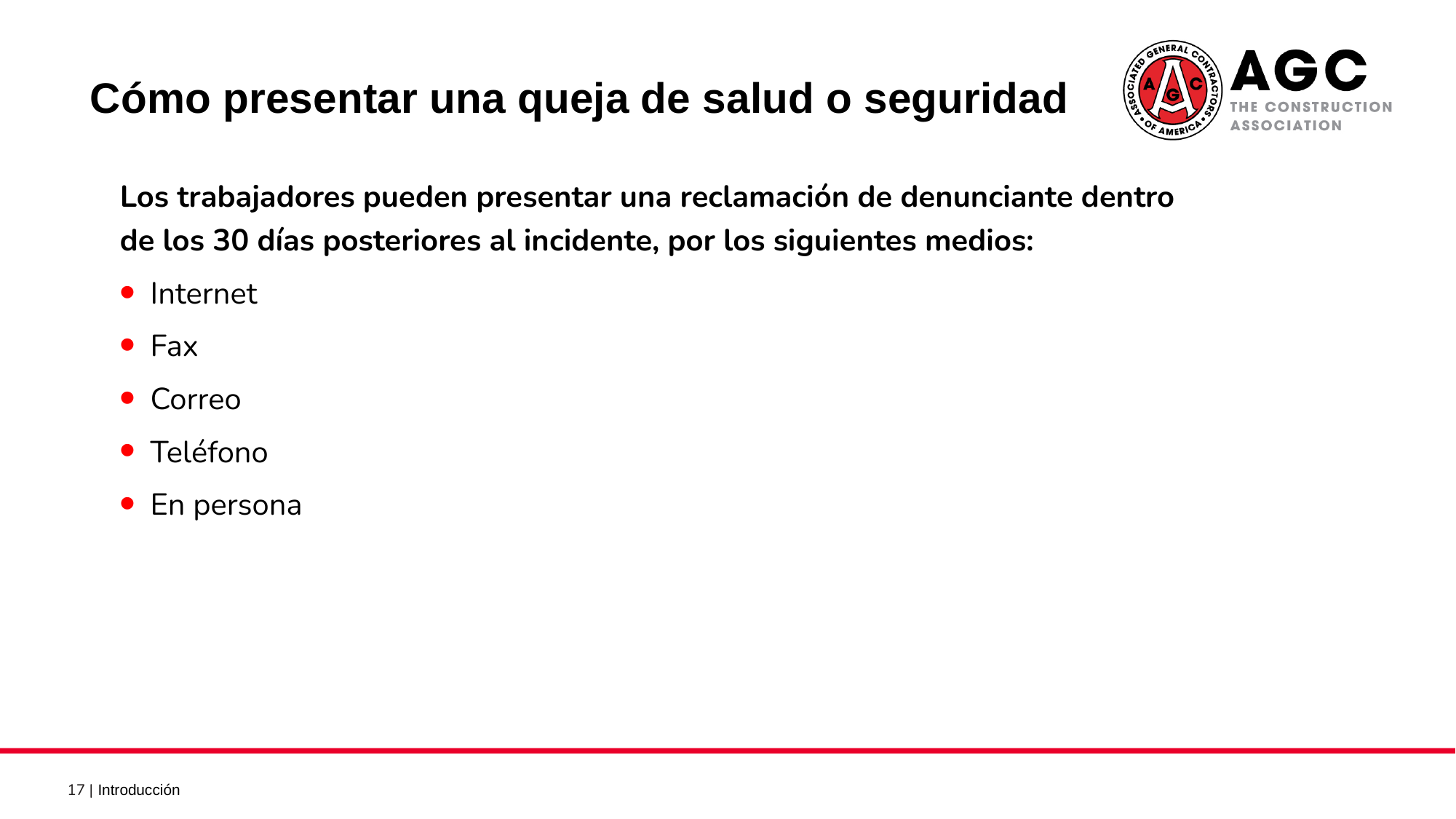

Cómo presentar una queja de salud o seguridad
Los trabajadores pueden presentar una reclamación de denunciante dentro de los 30 días posteriores al incidente, por los siguientes medios:
Internet
Fax
Correo
Teléfono
En persona
Introducción